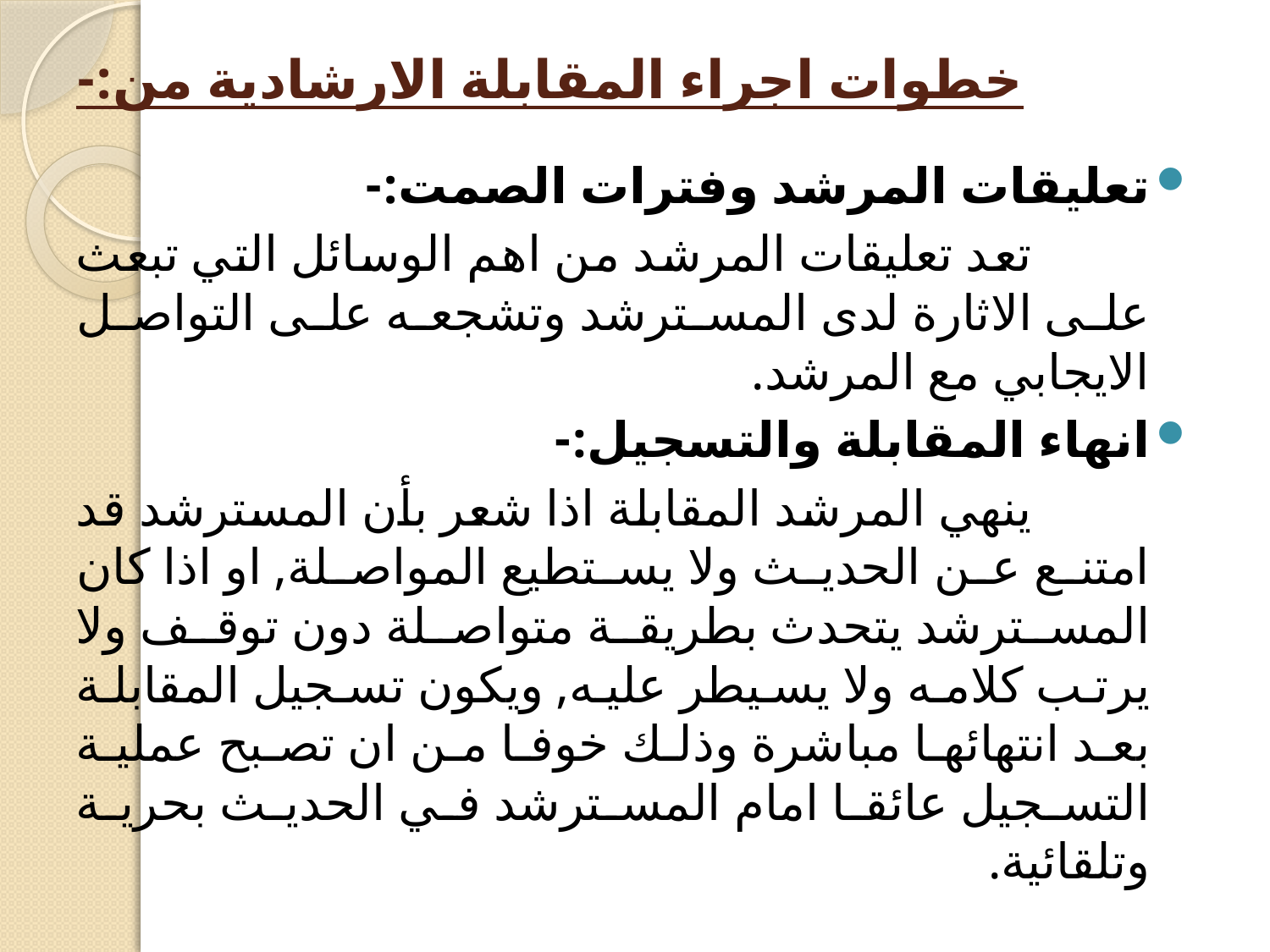

# خطوات اجراء المقابلة الارشادية من:-
تعليقات المرشد وفترات الصمت:-
            تعد تعليقات المرشد من اهم الوسائل التي تبعث على الاثارة لدى المسترشد وتشجعه على التواصل الايجابي مع المرشد.
انهاء المقابلة والتسجيل:-
            ينهي المرشد المقابلة اذا شعر بأن المسترشد قد امتنع عن الحديث ولا يستطيع المواصلة, او اذا كان المسترشد يتحدث بطريقة متواصلة دون توقف ولا يرتب كلامه ولا يسيطر عليه, ويكون تسجيل المقابلة بعد انتهائها مباشرة وذلك خوفا من ان تصبح عملية التسجيل عائقا امام المسترشد في الحديث بحرية وتلقائية.